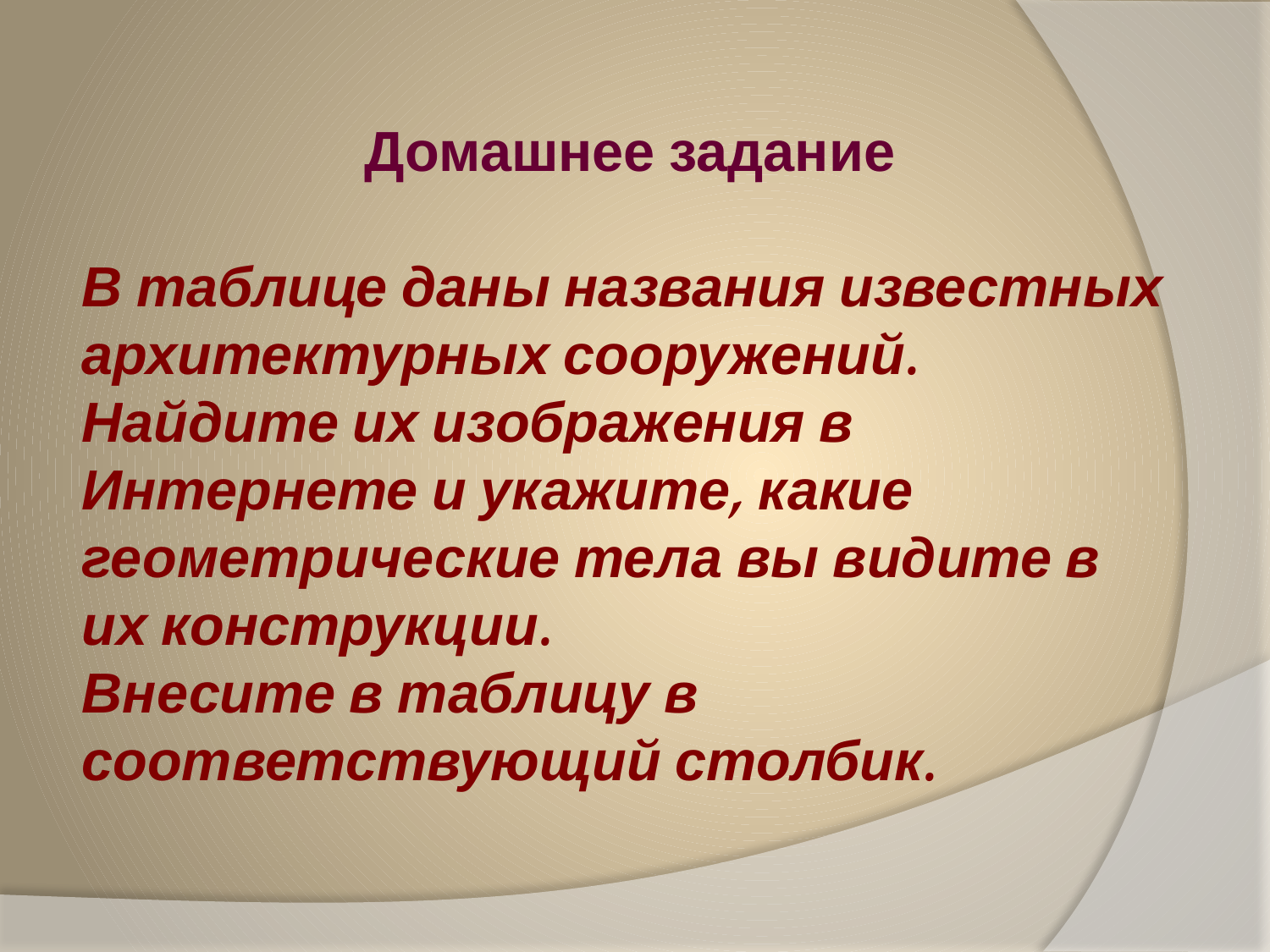

Домашнее задание

В таблице даны названия известных архитектурных сооружений.
Найдите их изображения в Интернете и укажите, какие геометрические тела вы видите в их конструкции.
Внесите в таблицу в соответствующий столбик.